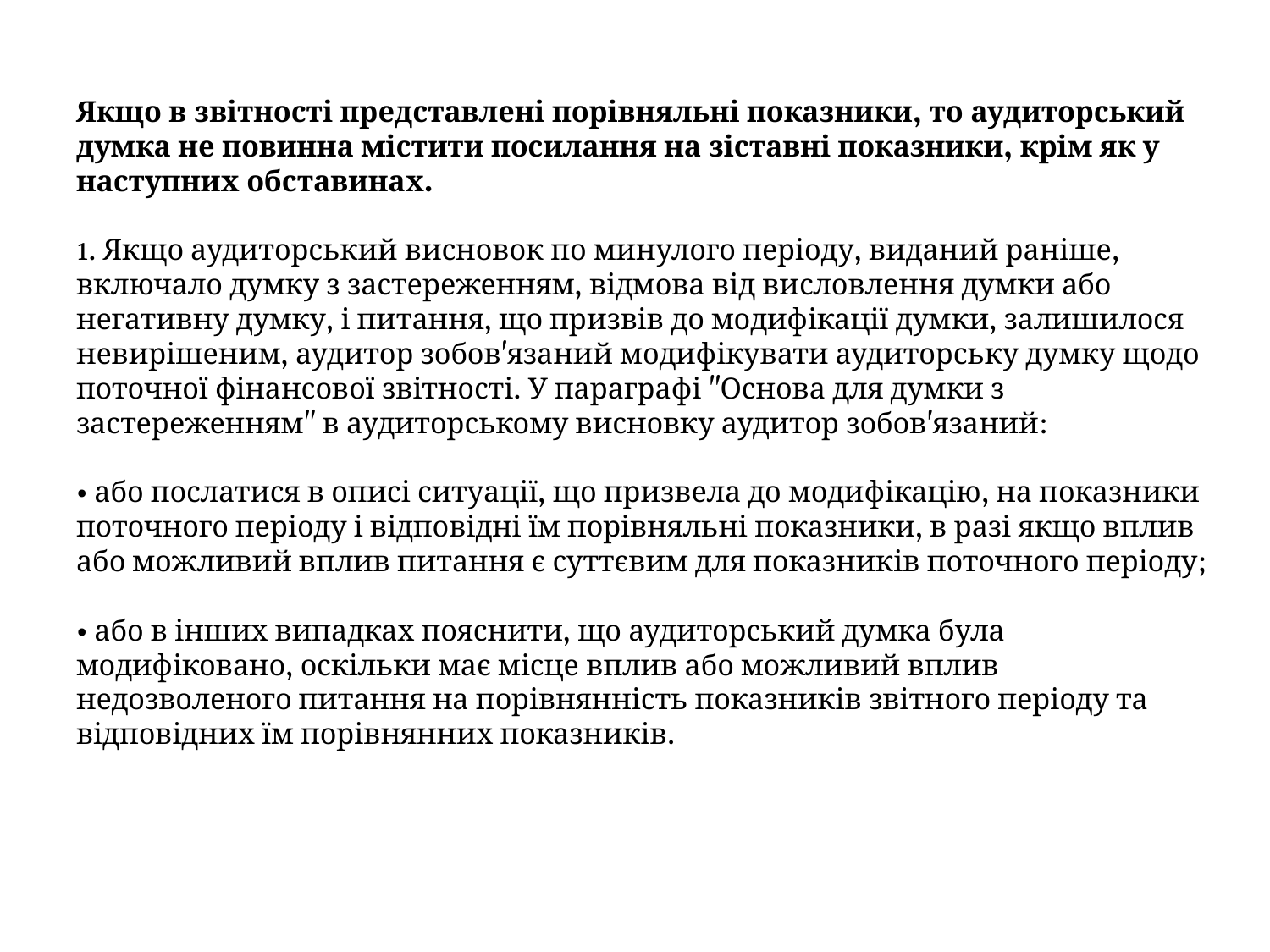

Якщо в звітності представлені порівняльні показники, то аудиторський думка не повинна містити посилання на зіставні показники, крім як у наступних обставинах.
1. Якщо аудиторський висновок по минулого періоду, виданий раніше, включало думку з застереженням, відмова від висловлення думки або негативну думку, і питання, що призвів до модифікації думки, залишилося невирішеним, аудитор зобов'язаний модифікувати аудиторську думку щодо поточної фінансової звітності. У параграфі "Основа для думки з застереженням" в аудиторському висновку аудитор зобов'язаний:
• або послатися в описі ситуації, що призвела до модифікацію, на показники поточного періоду і відповідні їм порівняльні показники, в разі якщо вплив або можливий вплив питання є суттєвим для показників поточного періоду;
• або в інших випадках пояснити, що аудиторський думка була модифіковано, оскільки має місце вплив або можливий вплив недозволеного питання на порівнянність показників звітного періоду та відповідних їм порівнянних показників.